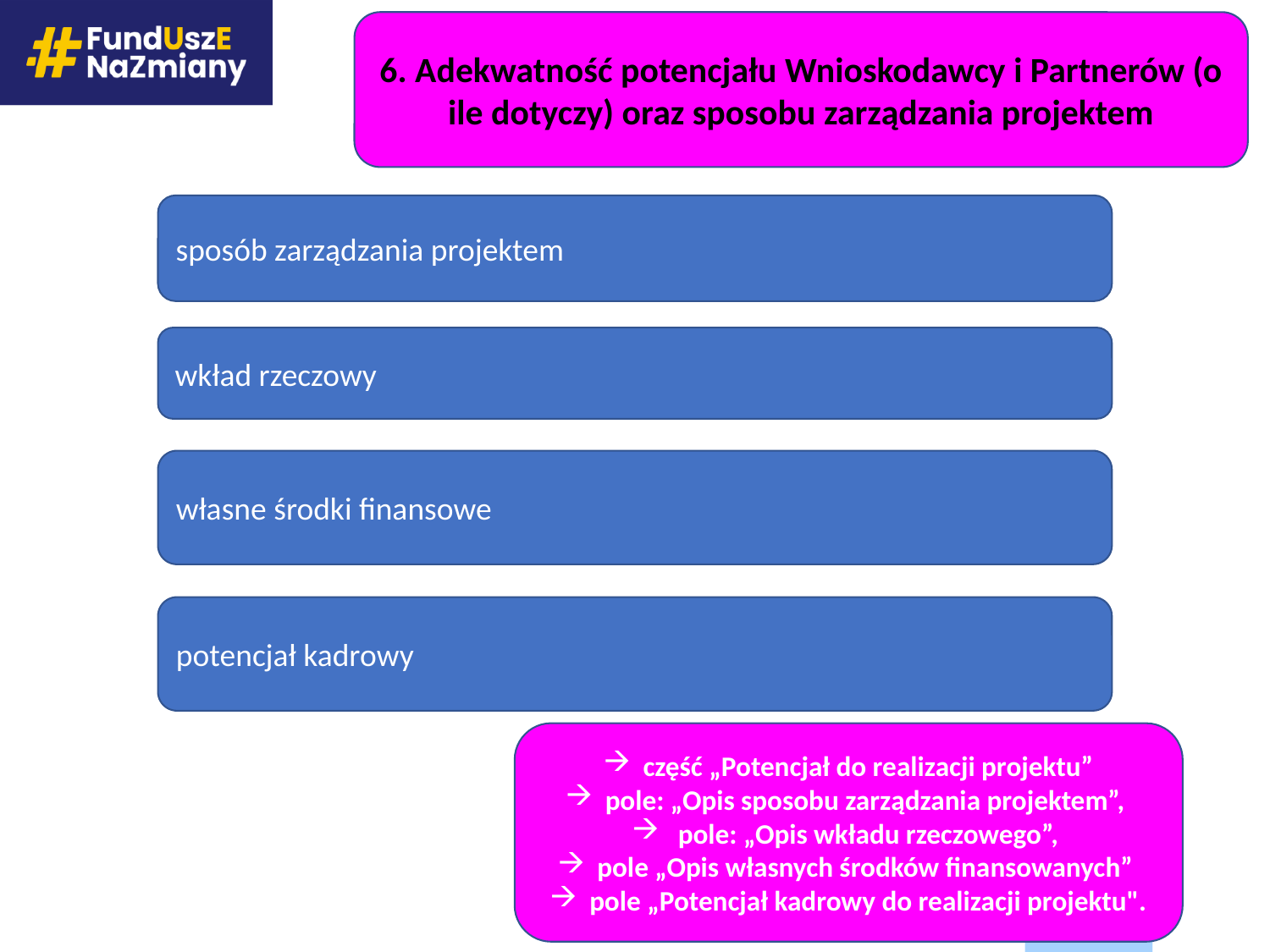

6. Adekwatność potencjału Wnioskodawcy i Partnerów (o ile dotyczy) oraz sposobu zarządzania projektem
sposób zarządzania projektem
|  |
| --- |
wkład rzeczowy
własne środki finansowe
potencjał kadrowy
część „Potencjał do realizacji projektu”
pole: „Opis sposobu zarządzania projektem”,
 pole: „Opis wkładu rzeczowego”,
pole „Opis własnych środków finansowanych”
pole „Potencjał kadrowy do realizacji projektu".